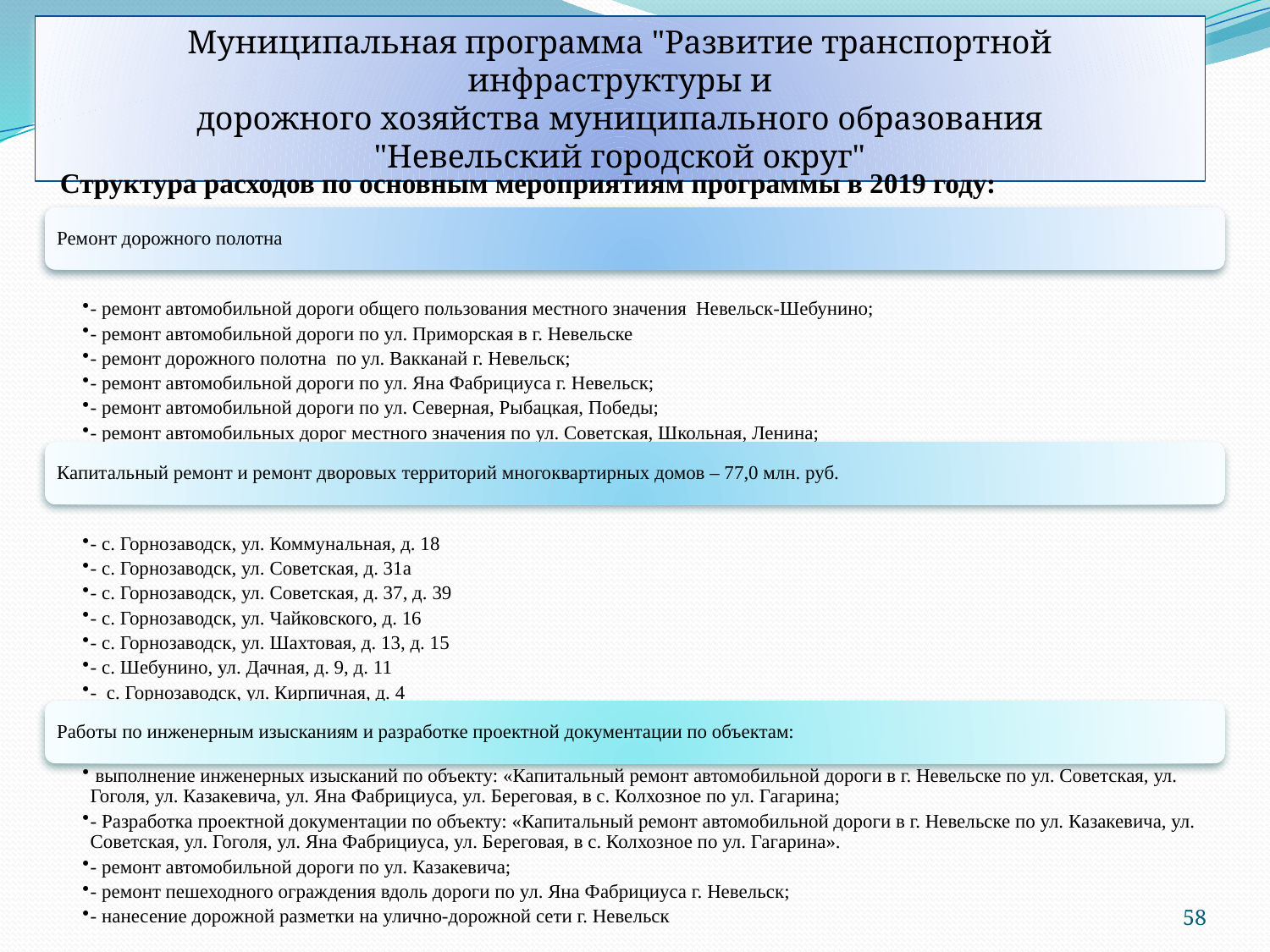

Муниципальная программа "Развитие транспортной инфраструктуры и
 дорожного хозяйства муниципального образования
"Невельский городской округ"
Структура расходов по основным мероприятиям программы в 2019 году:
Ремонт дорожного полотна

- ремонт автомобильной дороги общего пользования местного значения  Невельск-Шебунино;
- ремонт автомобильной дороги по ул. Приморская в г. Невельске
- ремонт дорожного полотна  по ул. Вакканай г. Невельск;
- ремонт автомобильной дороги по ул. Яна Фабрициуса г. Невельск;
- ремонт автомобильной дороги по ул. Северная, Рыбацкая, Победы;
- ремонт автомобильных дорог местного значения по ул. Советская, Школьная, Ленина;
Капитальный ремонт и ремонт дворовых территорий многоквартирных домов – 77,0 млн. руб.

- с. Горнозаводск, ул. Коммунальная, д. 18
- с. Горнозаводск, ул. Советская, д. 31а
- с. Горнозаводск, ул. Советская, д. 37, д. 39
- с. Горнозаводск, ул. Чайковского, д. 16
- с. Горнозаводск, ул. Шахтовая, д. 13, д. 15
- с. Шебунино, ул. Дачная, д. 9, д. 11
-  с. Горнозаводск, ул. Кирпичная, д. 4
Работы по инженерным изысканиям и разработке проектной документации по объектам:
 выполнение инженерных изысканий по объекту: «Капитальный ремонт автомобильной дороги в г. Невельске по ул. Советская, ул. Гоголя, ул. Казакевича, ул. Яна Фабрициуса, ул. Береговая, в с. Колхозное по ул. Гагарина;
- Разработка проектной документации по объекту: «Капитальный ремонт автомобильной дороги в г. Невельске по ул. Казакевича, ул. Советская, ул. Гоголя, ул. Яна Фабрициуса, ул. Береговая, в с. Колхозное по ул. Гагарина».
- ремонт автомобильной дороги по ул. Казакевича;
- ремонт пешеходного ограждения вдоль дороги по ул. Яна Фабрициуса г. Невельск;
- нанесение дорожной разметки на улично-дорожной сети г. Невельск
58